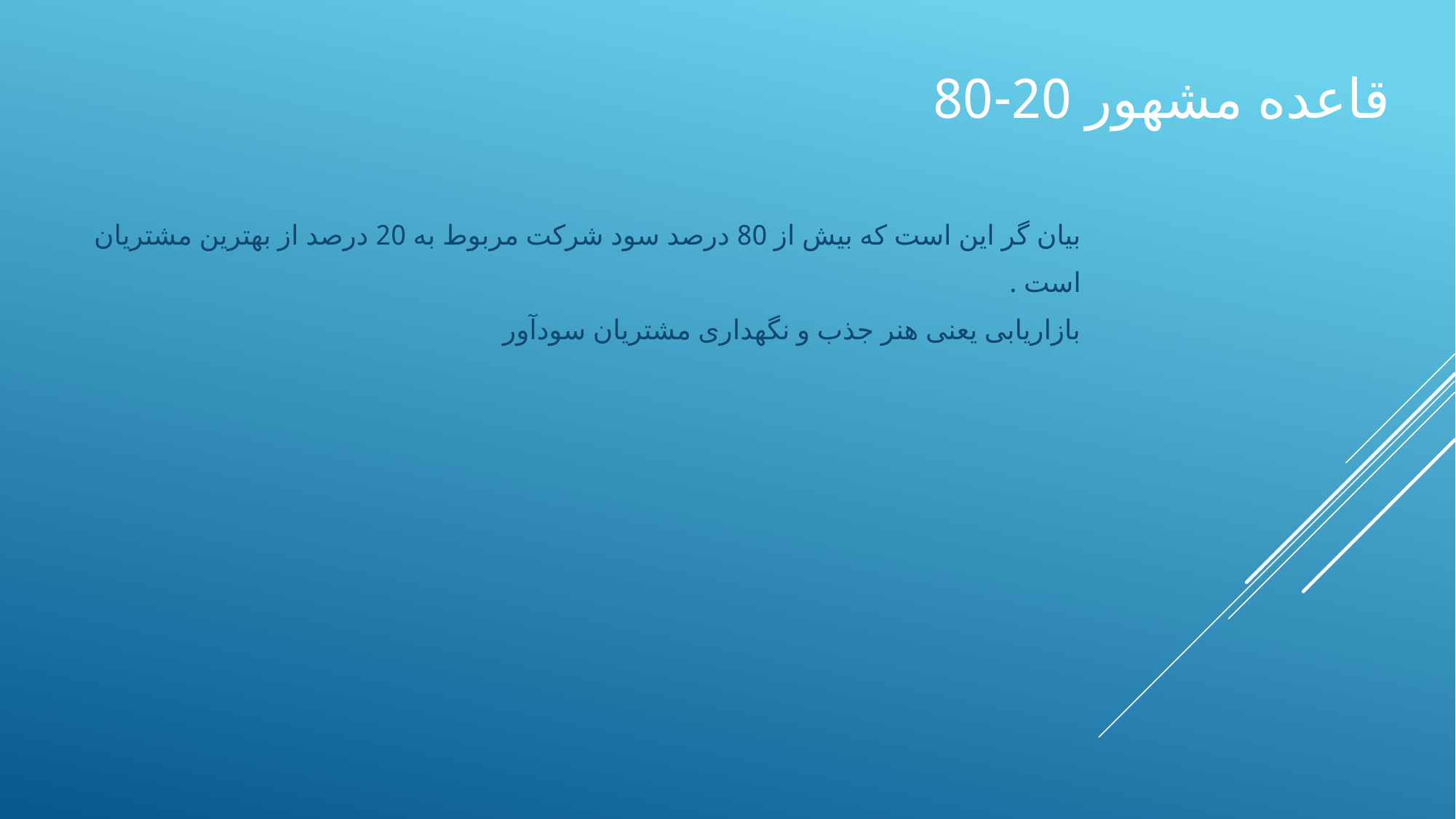

# قاعده مشهور 20-80
بیان گر این است که بیش از 80 درصد سود شرکت مربوط به 20 درصد از بهترین مشتریان
است .
بازاریابی یعنی هنر جذب و نگهداری مشتریان سودآور